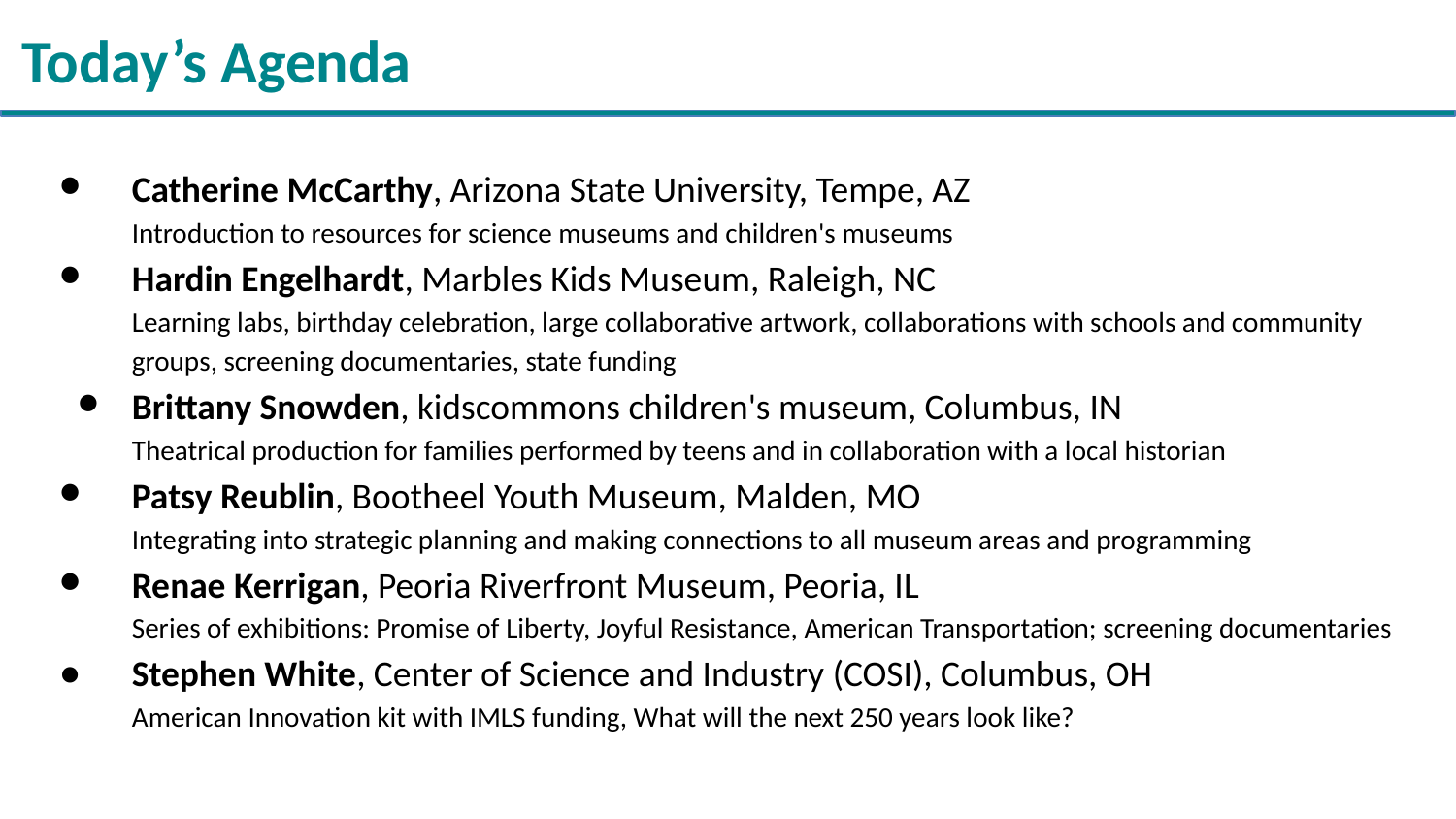

Today’s Agenda

Catherine McCarthy, Arizona State University, Tempe, AZ
Introduction to resources for science museums and children's museums
Hardin Engelhardt, Marbles Kids Museum, Raleigh, NC
Learning labs, birthday celebration, large collaborative artwork, collaborations with schools and community groups, screening documentaries, state funding
Brittany Snowden, kidscommons children's museum, Columbus, IN
Theatrical production for families performed by teens and in collaboration with a local historian
Patsy Reublin, Bootheel Youth Museum, Malden, MO
Integrating into strategic planning and making connections to all museum areas and programming
Renae Kerrigan, Peoria Riverfront Museum, Peoria, IL
Series of exhibitions: Promise of Liberty, Joyful Resistance, American Transportation; screening documentaries
Stephen White, Center of Science and Industry (COSI), Columbus, OH
American Innovation kit with IMLS funding, What will the next 250 years look like?